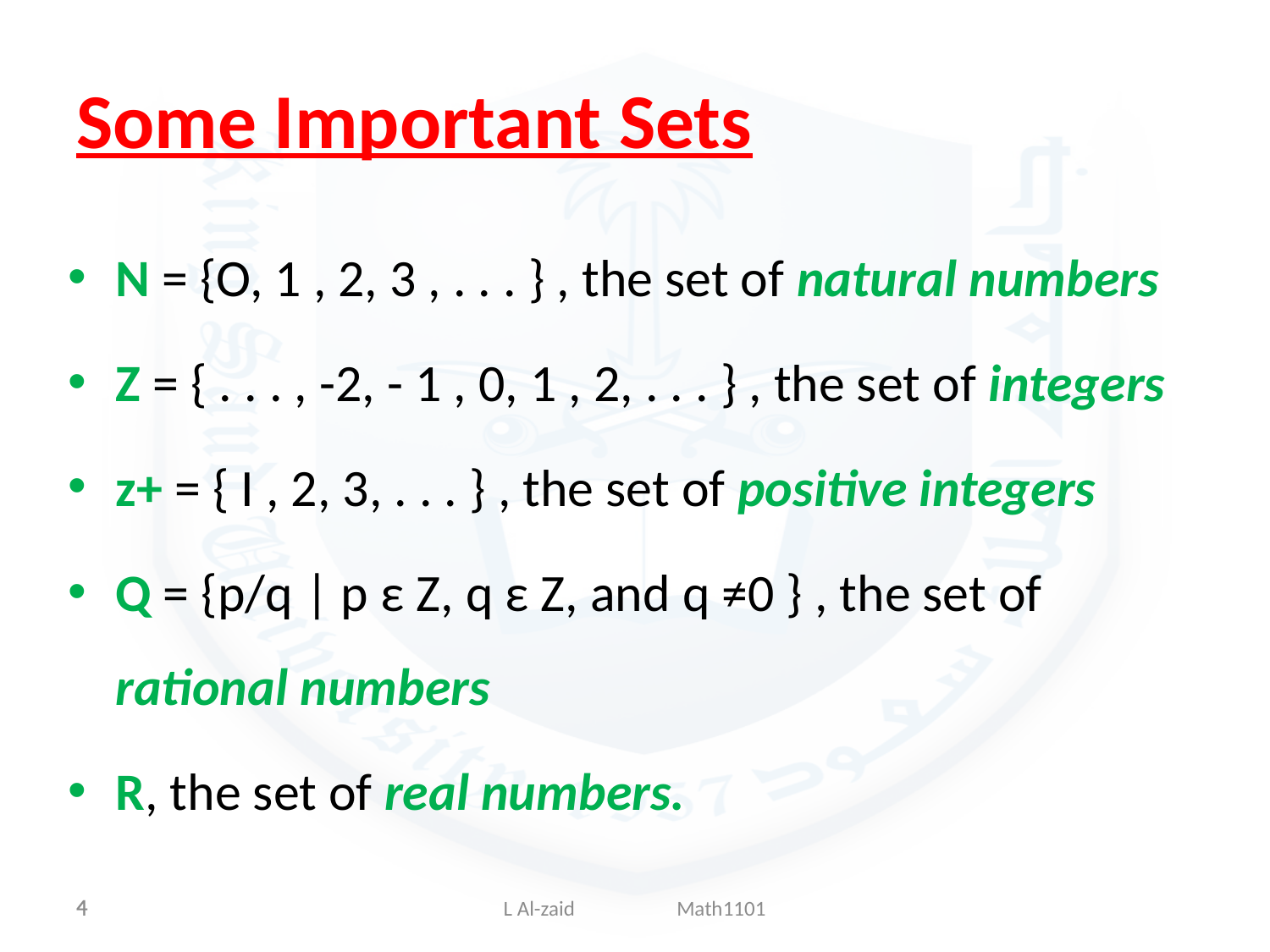

# Some Important Sets
N = {O, 1 , 2, 3 , . . . } , the set of natural numbers
Z = { . . . , -2, - 1 , 0, 1 , 2, . . . } , the set of integers
z+ = { I , 2, 3, . . . } , the set of positive integers
Q = {p/q | p ε Z, q ε Z, and q ≠0 } , the set of rational numbers
R, the set of real numbers.
4
L Al-zaid                     Math1101